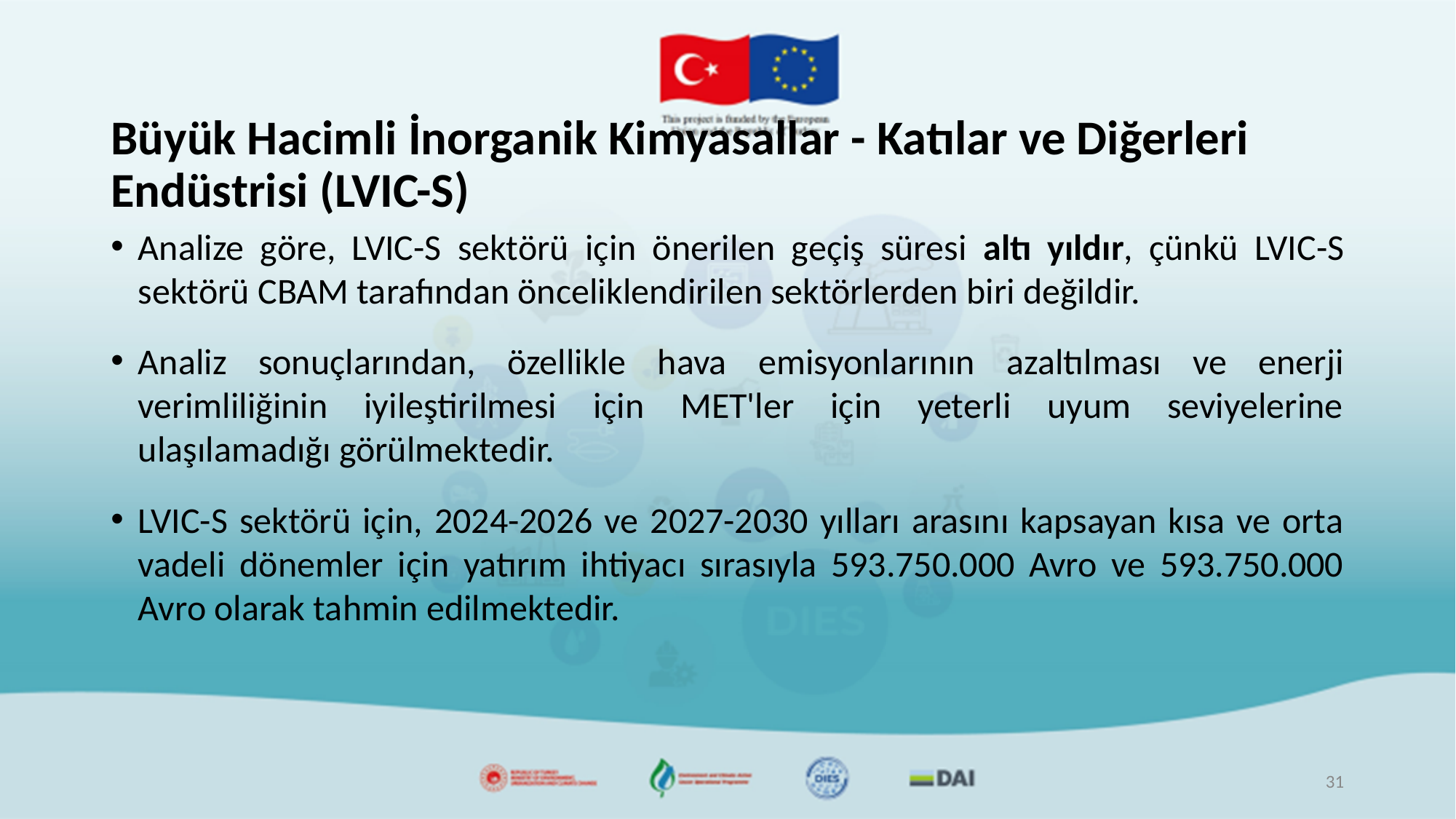

# Büyük Hacimli İnorganik Kimyasallar - Katılar ve Diğerleri Endüstrisi (LVIC-S)
Analize göre, LVIC-S sektörü için önerilen geçiş süresi altı yıldır, çünkü LVIC-S sektörü CBAM tarafından önceliklendirilen sektörlerden biri değildir.
Analiz sonuçlarından, özellikle hava emisyonlarının azaltılması ve enerji verimliliğinin iyileştirilmesi için MET'ler için yeterli uyum seviyelerine ulaşılamadığı görülmektedir.
LVIC-S sektörü için, 2024-2026 ve 2027-2030 yılları arasını kapsayan kısa ve orta vadeli dönemler için yatırım ihtiyacı sırasıyla 593.750.000 Avro ve 593.750.000 Avro olarak tahmin edilmektedir.
31